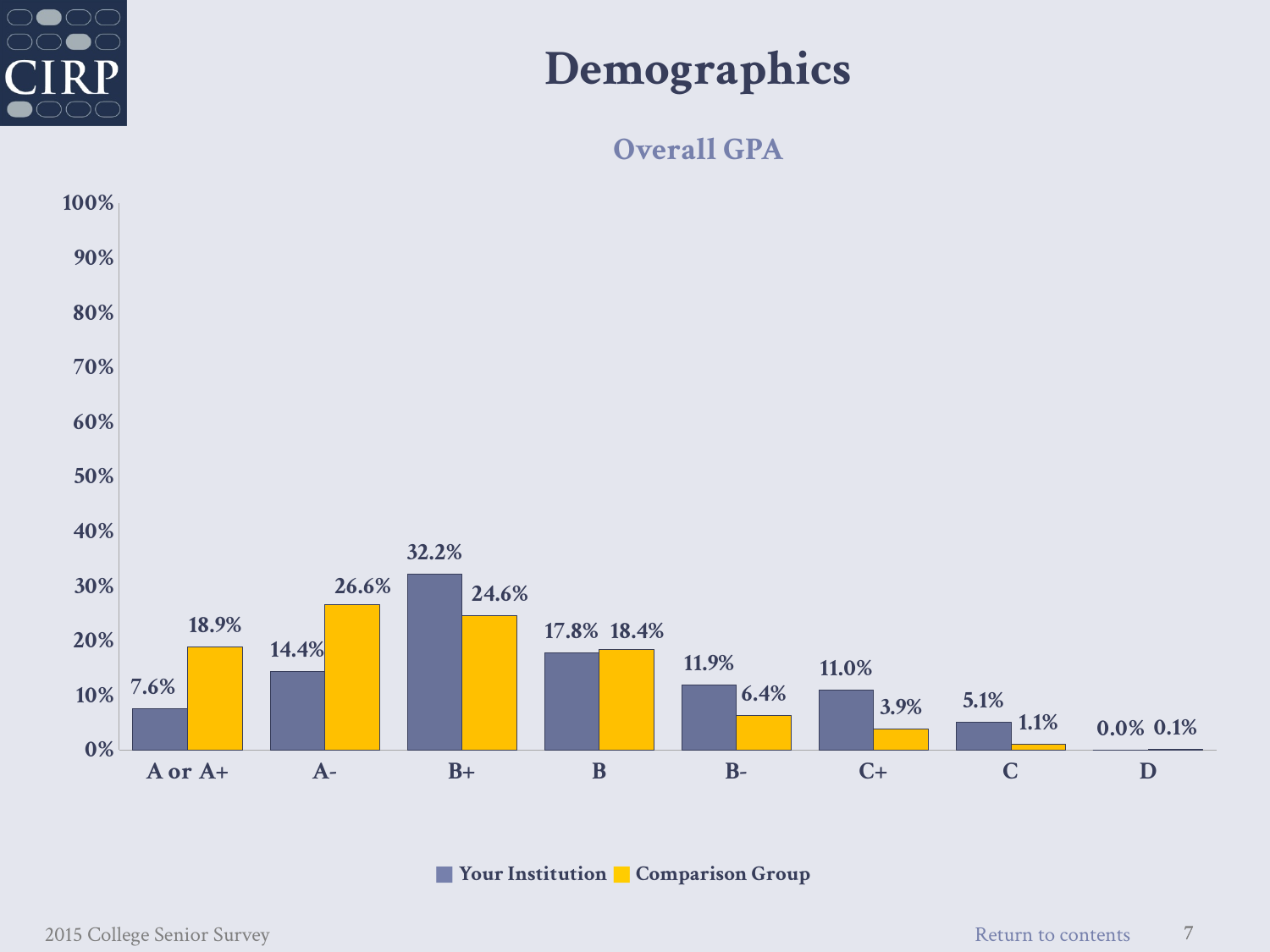

Demographics
Overall GPA

### Chart

| Category | comparison | your institution |
|---|---|---|
| A or A+ | 0.076 | 0.189 |
| A- | 0.144 | 0.266 |
| B+ | 0.322 | 0.246 |
| B | 0.178 | 0.184 |
| B- | 0.119 | 0.064 |
| C+ | 0.11 | 0.039 |
| C | 0.051 | 0.011 |
| D | 0.0 | 0.001 |
■ Your Institution ■ Comparison Group
2015 College Senior Survey
7
7